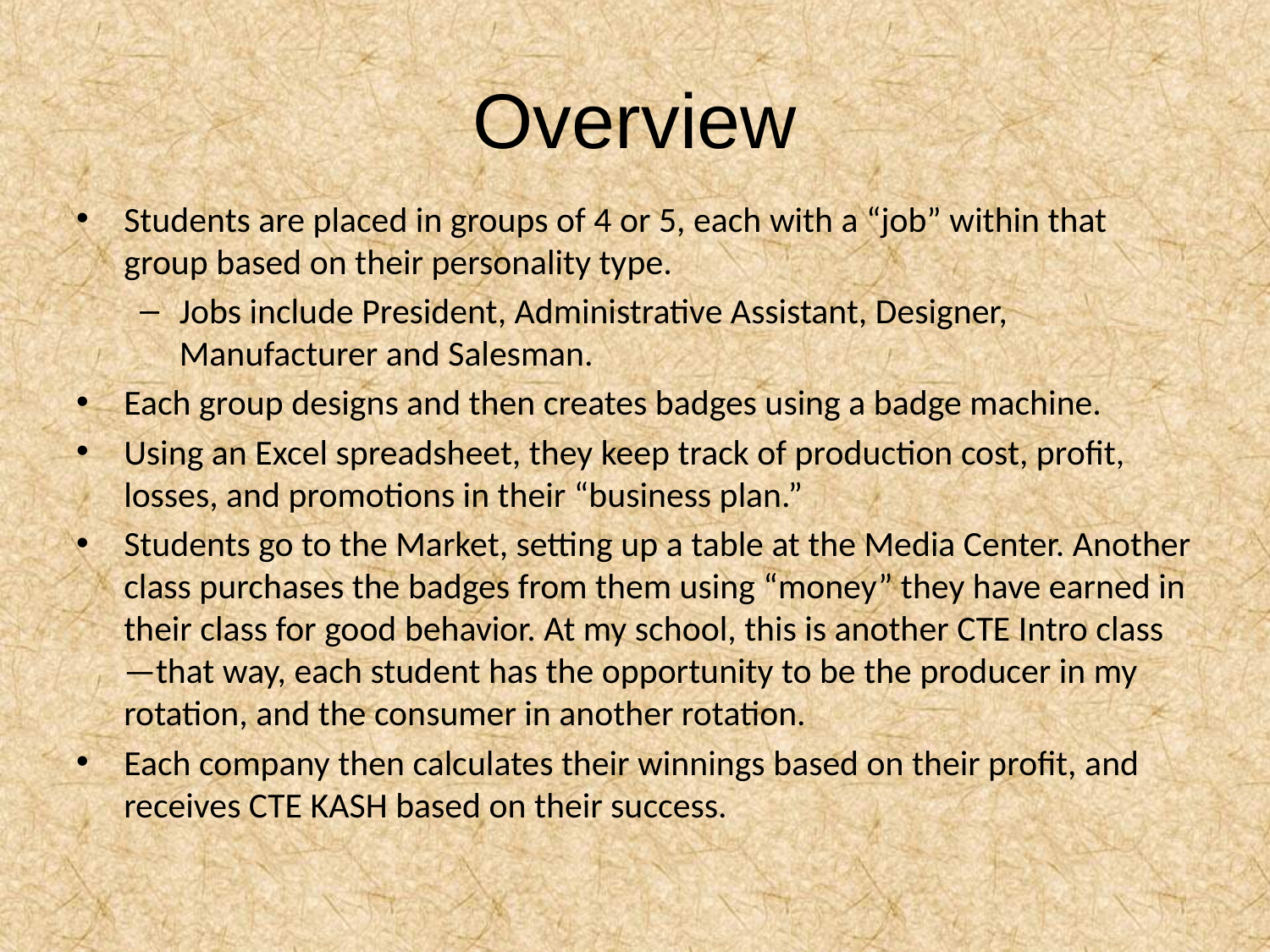

# Overview
Students are placed in groups of 4 or 5, each with a “job” within that group based on their personality type.
Jobs include President, Administrative Assistant, Designer, Manufacturer and Salesman.
Each group designs and then creates badges using a badge machine.
Using an Excel spreadsheet, they keep track of production cost, profit, losses, and promotions in their “business plan.”
Students go to the Market, setting up a table at the Media Center. Another class purchases the badges from them using “money” they have earned in their class for good behavior. At my school, this is another CTE Intro class—that way, each student has the opportunity to be the producer in my rotation, and the consumer in another rotation.
Each company then calculates their winnings based on their profit, and receives CTE KASH based on their success.